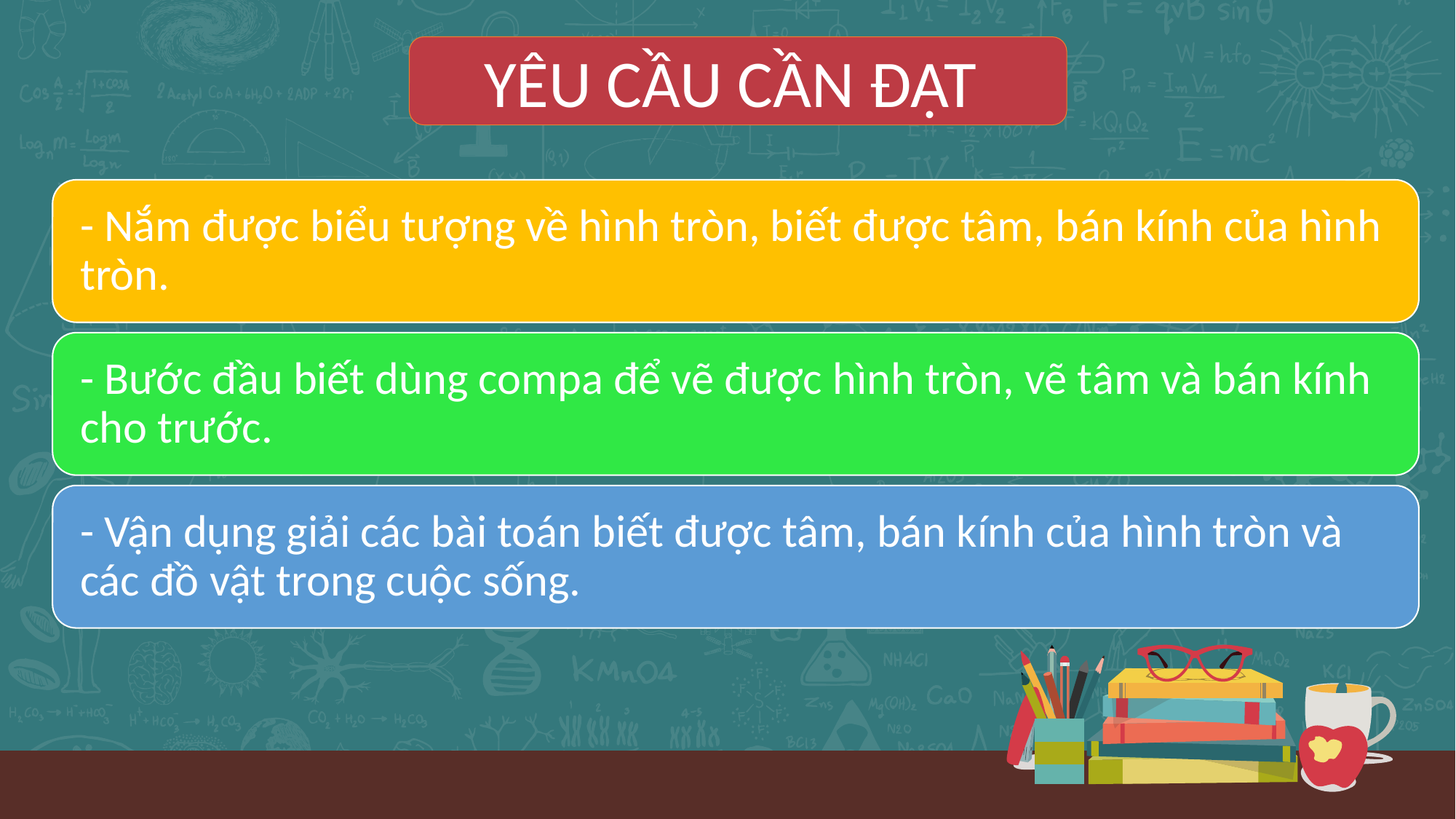

YÊU CẦU CẦN ĐẠT
- Nắm được biểu tượng về hình tròn, biết được tâm, bán kính của hình tròn.
- Bước đầu biết dùng compa để vẽ được hình tròn, vẽ tâm và bán kính cho trước.
- Vận dụng giải các bài toán biết được tâm, bán kính của hình tròn và các đồ vật trong cuộc sống.